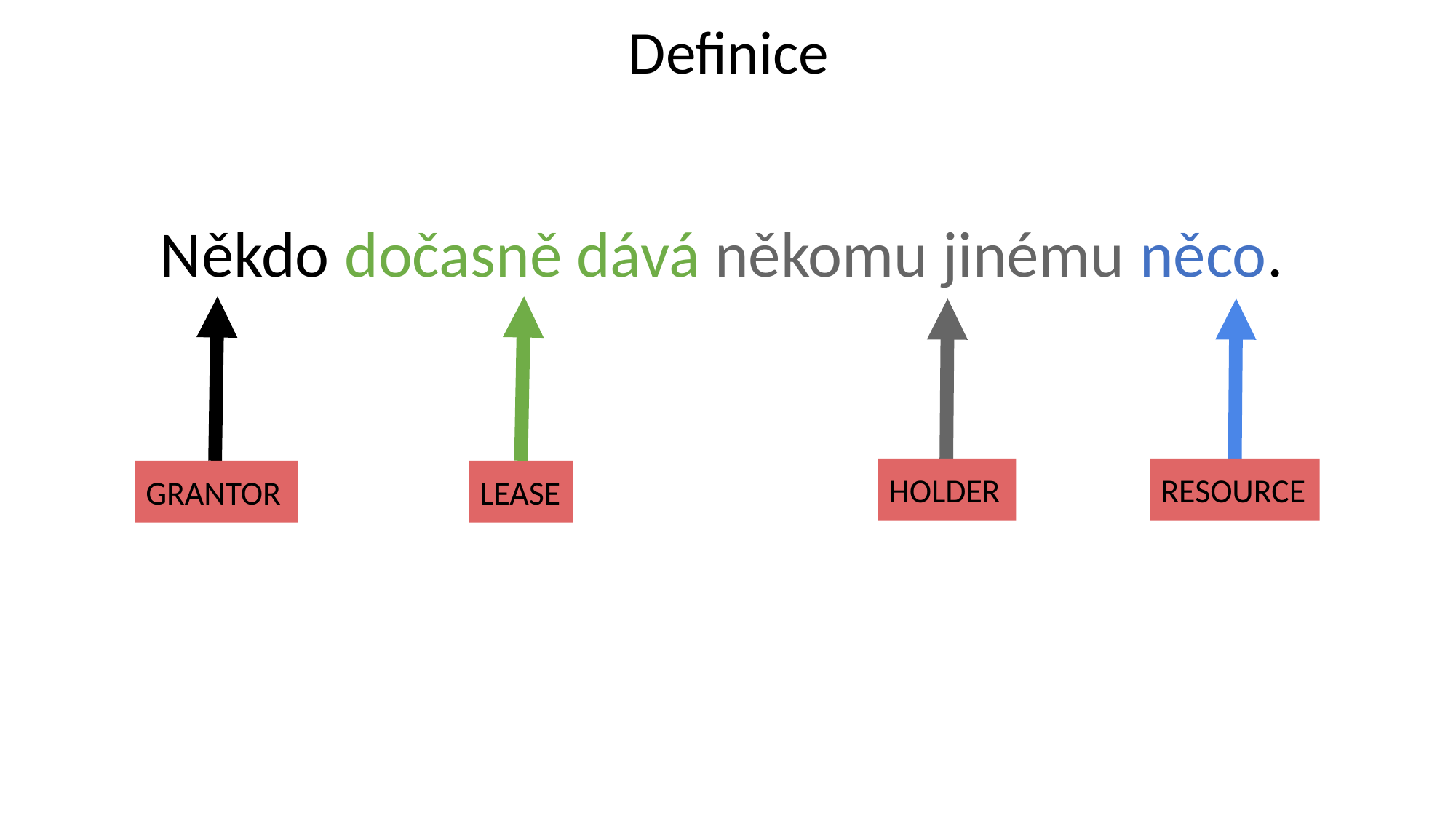

Definice
Někdo dočasně dává někomu jinému něco.
HOLDER
RESOURCE
GRANTOR
LEASE